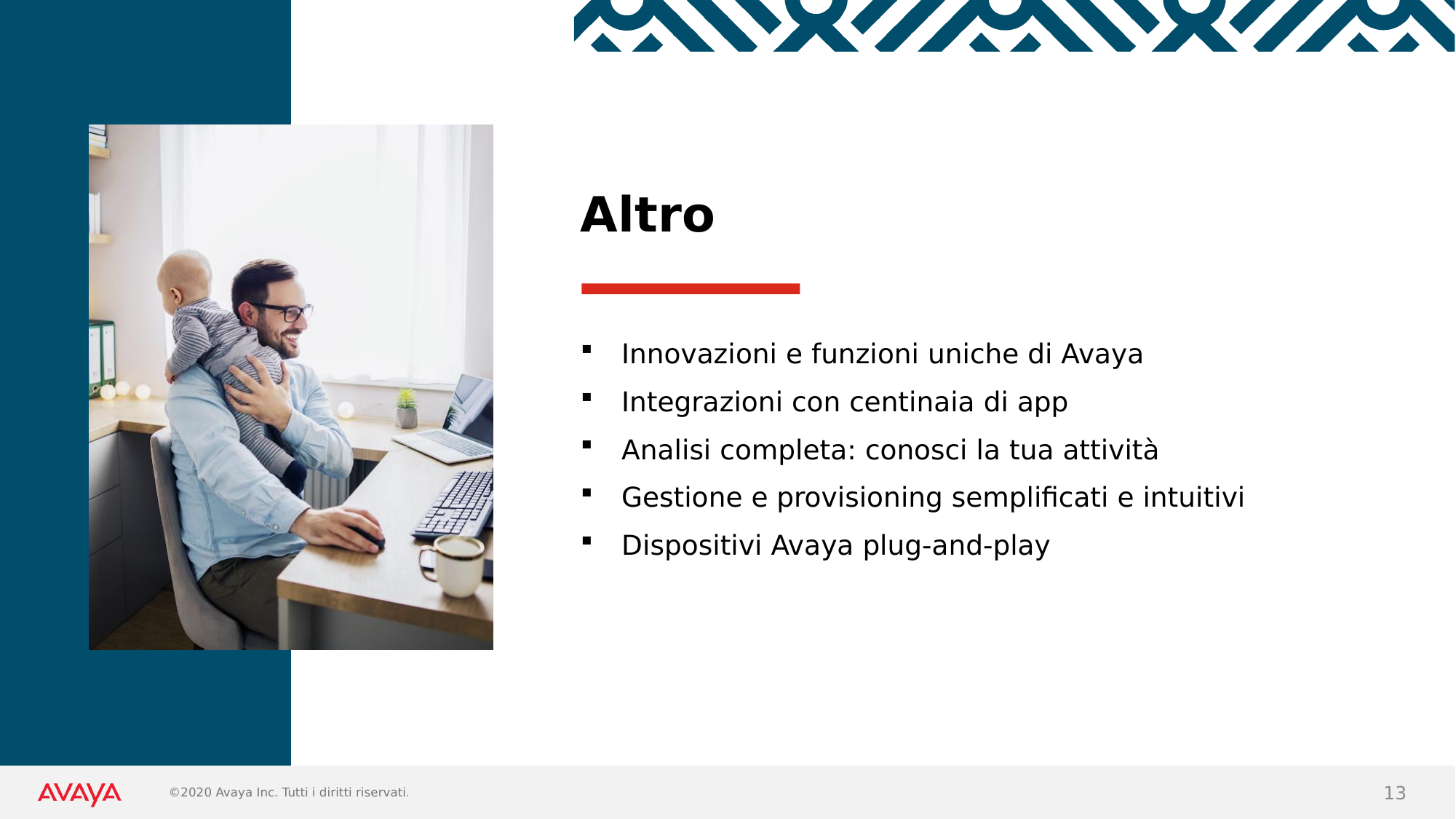

# Altro
Innovazioni e funzioni uniche di Avaya
Integrazioni con centinaia di app
Analisi completa: conosci la tua attività
Gestione e provisioning semplificati e intuitivi
Dispositivi Avaya plug-and-play